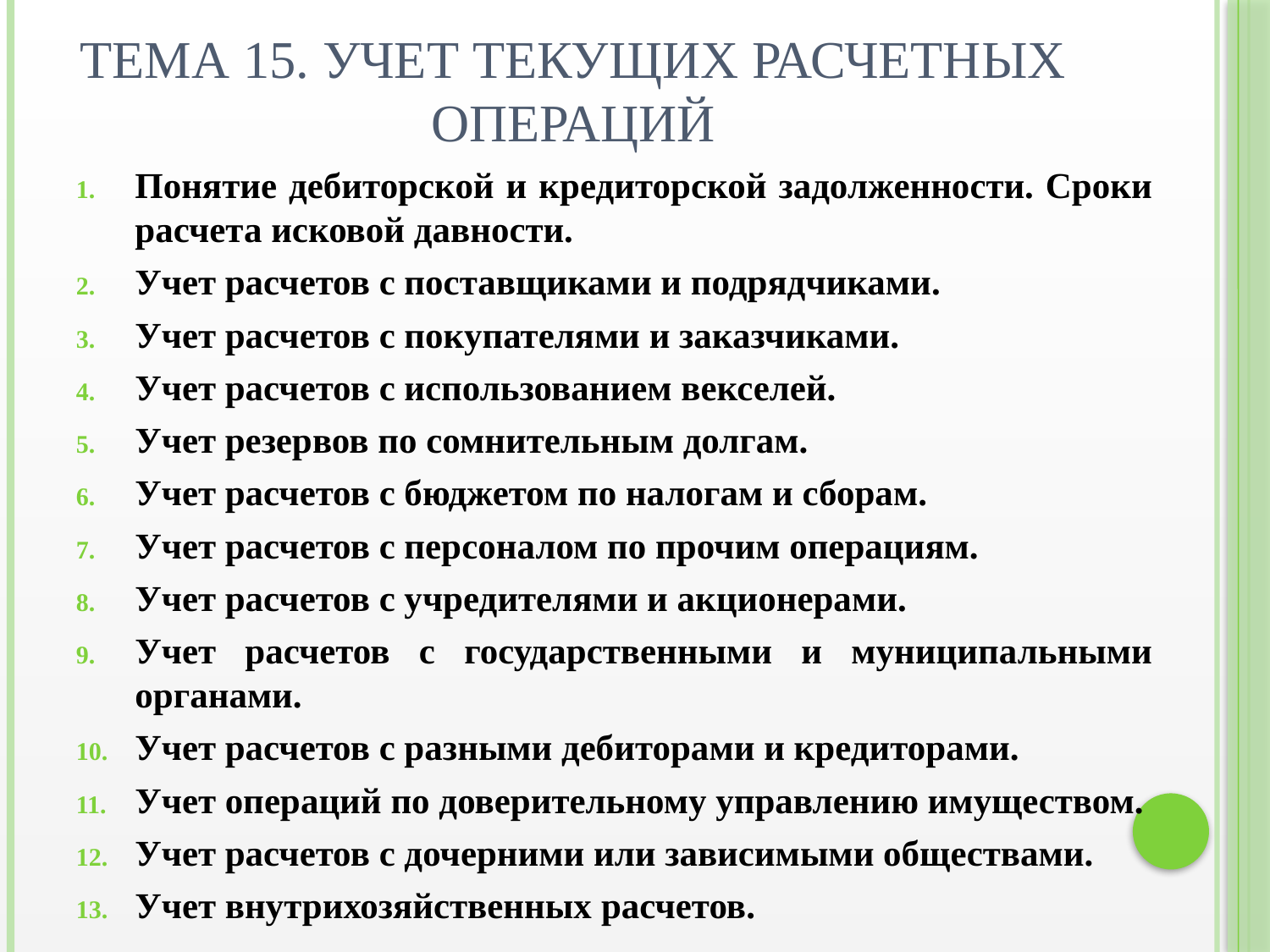

# Тема 15. УЧЕТ ТЕКУЩИХ РАСЧЕТНЫХ ОПЕРАЦИЙ
Понятие дебиторской и кредиторской задолженности. Сроки расчета исковой давности.
Учет расчетов с поставщиками и подрядчиками.
Учет расчетов с покупателями и заказчиками.
Учет расчетов с использованием векселей.
Учет резервов по сомнительным долгам.
Учет расчетов с бюджетом по налогам и сборам.
Учет расчетов с персоналом по прочим операциям.
Учет расчетов с учредителями и акционерами.
Учет расчетов с государственными и муниципальными органами.
Учет расчетов с разными дебиторами и кредиторами.
Учет операций по доверительному управлению имуществом.
Учет расчетов с дочерними или зависимыми обществами.
Учет внутрихозяйственных расчетов.